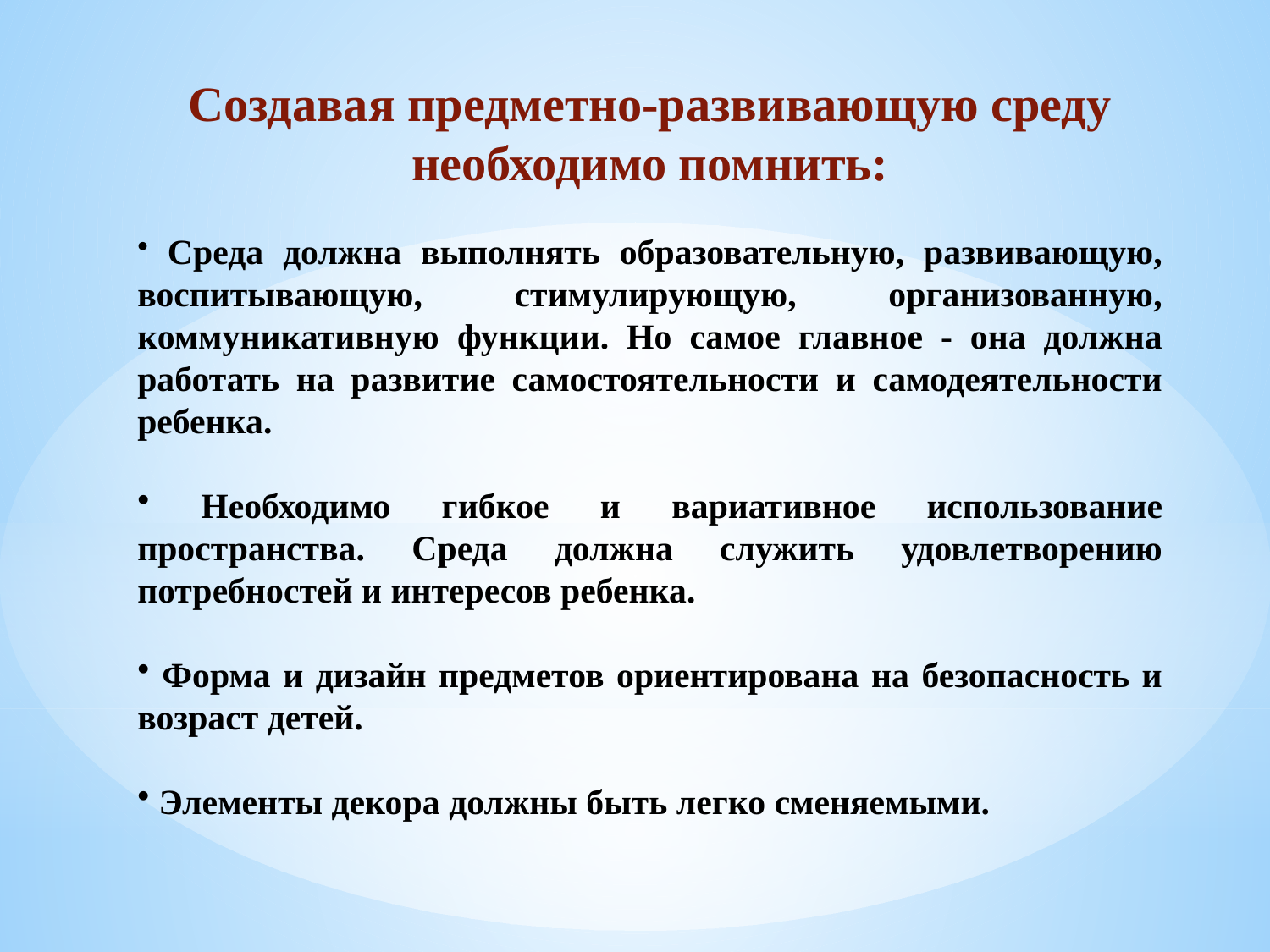

Создавая предметно-развивающую среду необходимо помнить:

 Среда должна выполнять образовательную, развивающую, воспитывающую, стимулирующую, организованную, коммуникативную функции. Но самое главное - она должна работать на развитие самостоятельности и самодеятельности ребенка.

 Необходимо гибкое и вариативное использование пространства. Среда должна служить удовлетворению потребностей и интересов ребенка.

 Форма и дизайн предметов ориентирована на безопасность и возраст детей.

 Элементы декора должны быть легко сменяемыми.